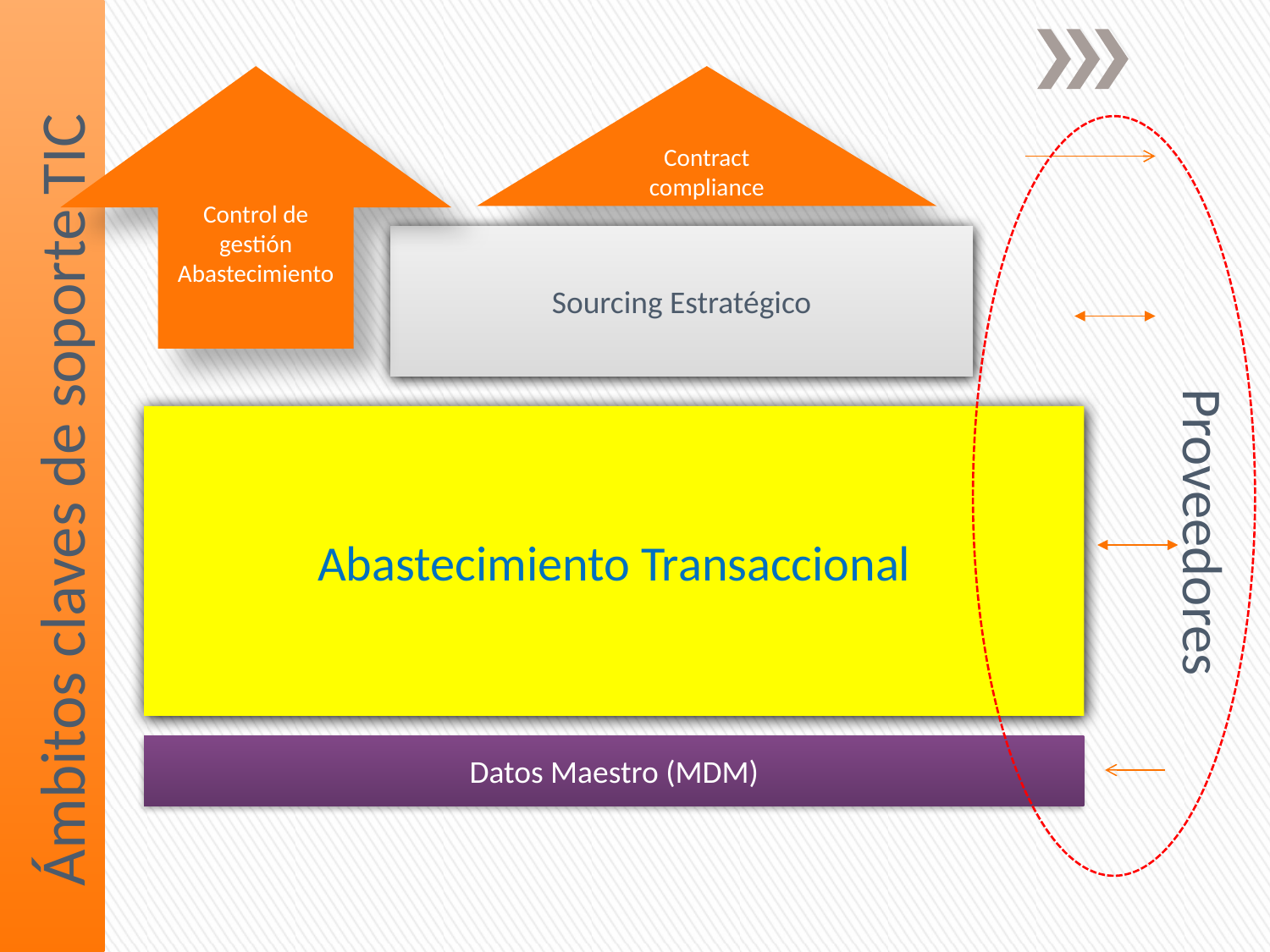

Control de gestión Abastecimiento
Contract
compliance

Sourcing Estratégico
Abastecimiento Transaccional
Ámbitos claves de soporte TIC
Proveedores
Datos Maestro (MDM)